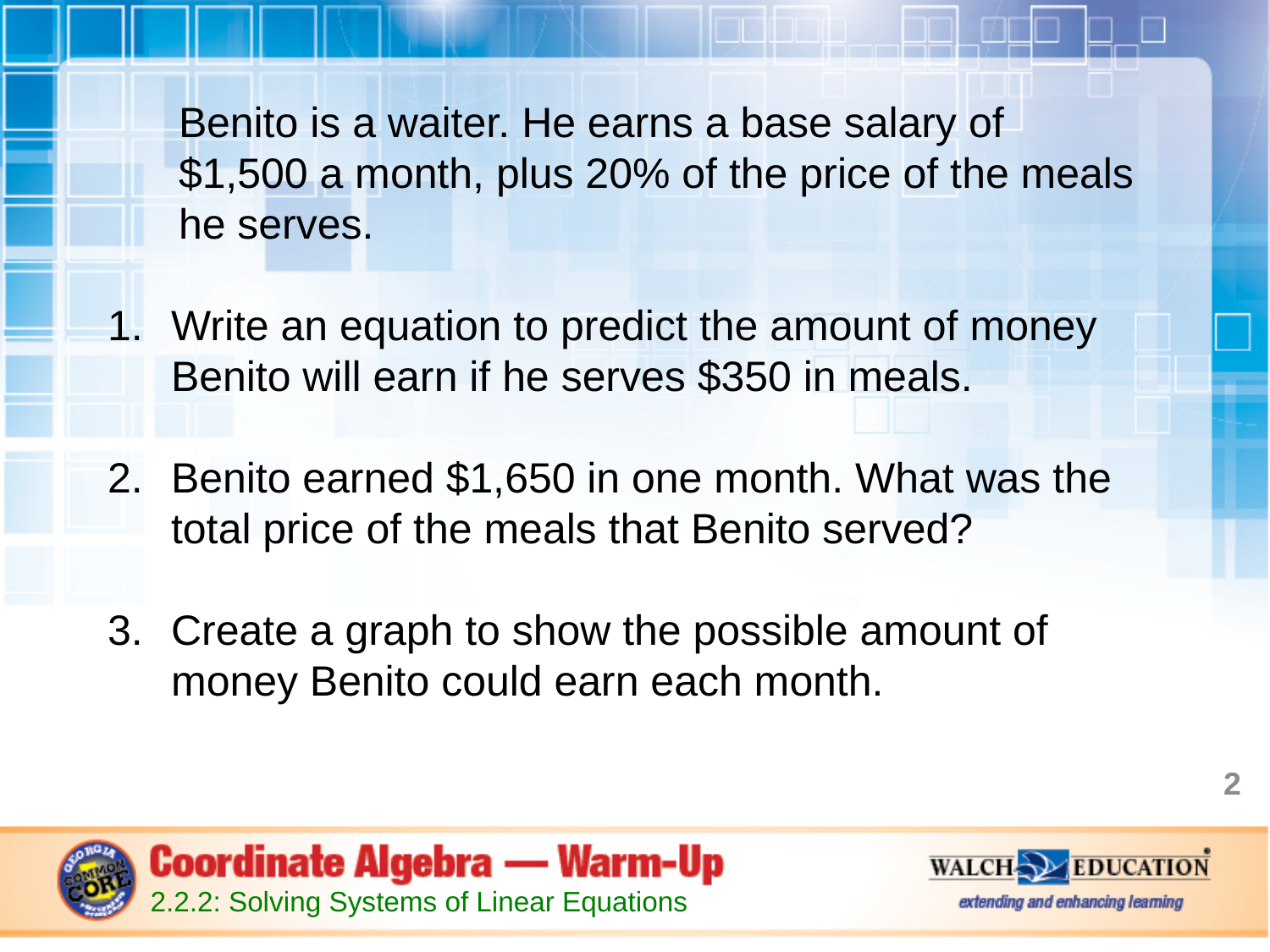

Benito is a waiter. He earns a base salary of $1,500 a month, plus 20% of the price of the meals he serves.

Write an equation to predict the amount of money Benito will earn if he serves $350 in meals.

Benito earned $1,650 in one month. What was the total price of the meals that Benito served?

Create a graph to show the possible amount of money Benito could earn each month.

2
2.2.2: Solving Systems of Linear Equations